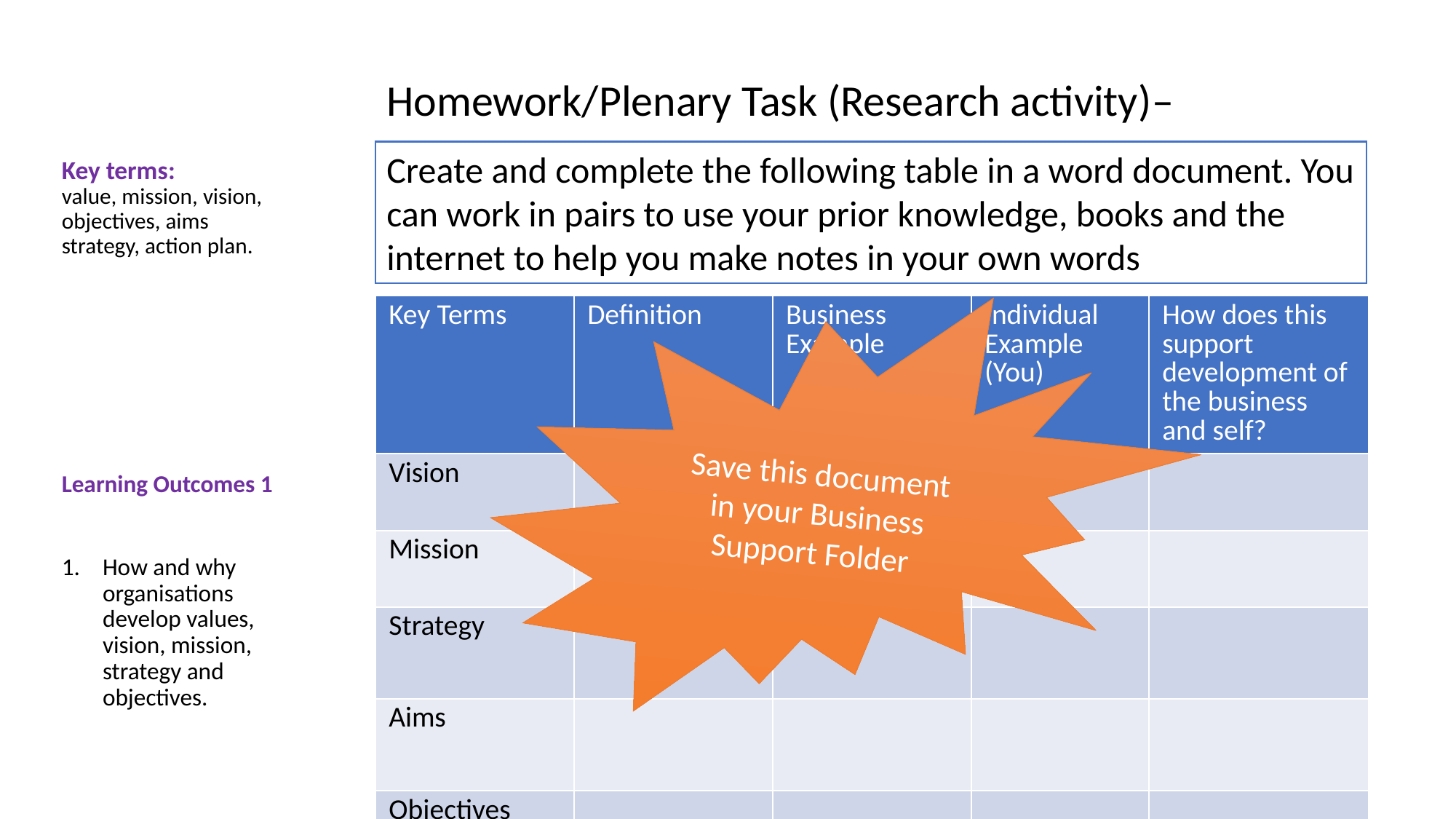

# Homework/Plenary Task (Research activity)–

Key terms:
value, mission, vision, objectives, aims strategy, action plan.

Learning Outcomes 1

How and why organisations develop values, vision, mission, strategy and objectives.
Create and complete the following table in a word document. You can work in pairs to use your prior knowledge, books and the internet to help you make notes in your own words
Save this document in your Business Support Folder
| Key Terms | Definition | Business Example | Individual Example (You) | How does this support development of the business and self? |
| --- | --- | --- | --- | --- |
| Vision |  |  |  |  |
| Mission |  |  |  |  |
| Strategy |  |  |  |  |
| Aims |  |  |  |  |
| Objectives |  |  |  |  |